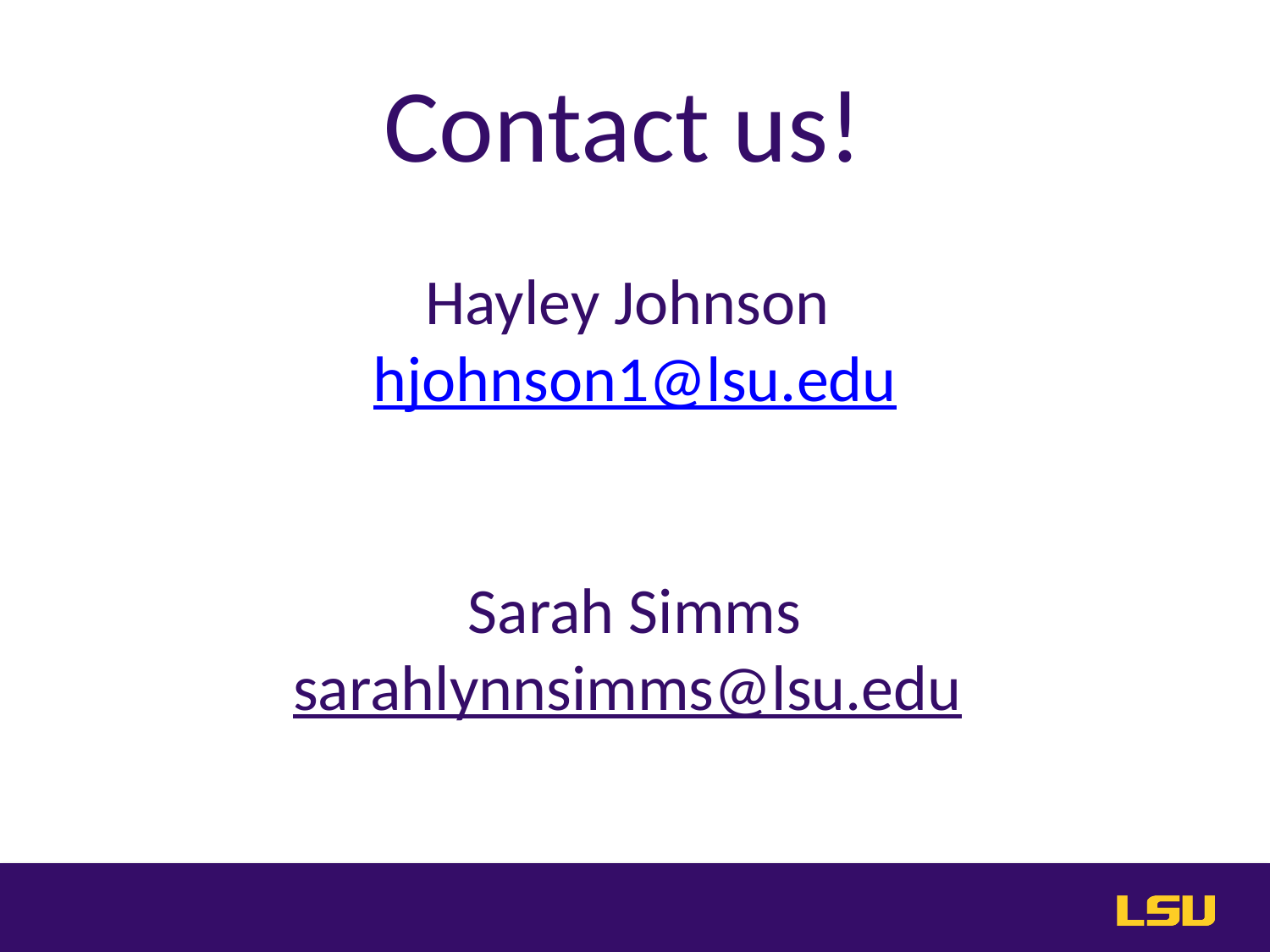

Contact us!

Hayley Johnson
hjohnson1@lsu.edu

Sarah Simms
sarahlynnsimms@lsu.edu